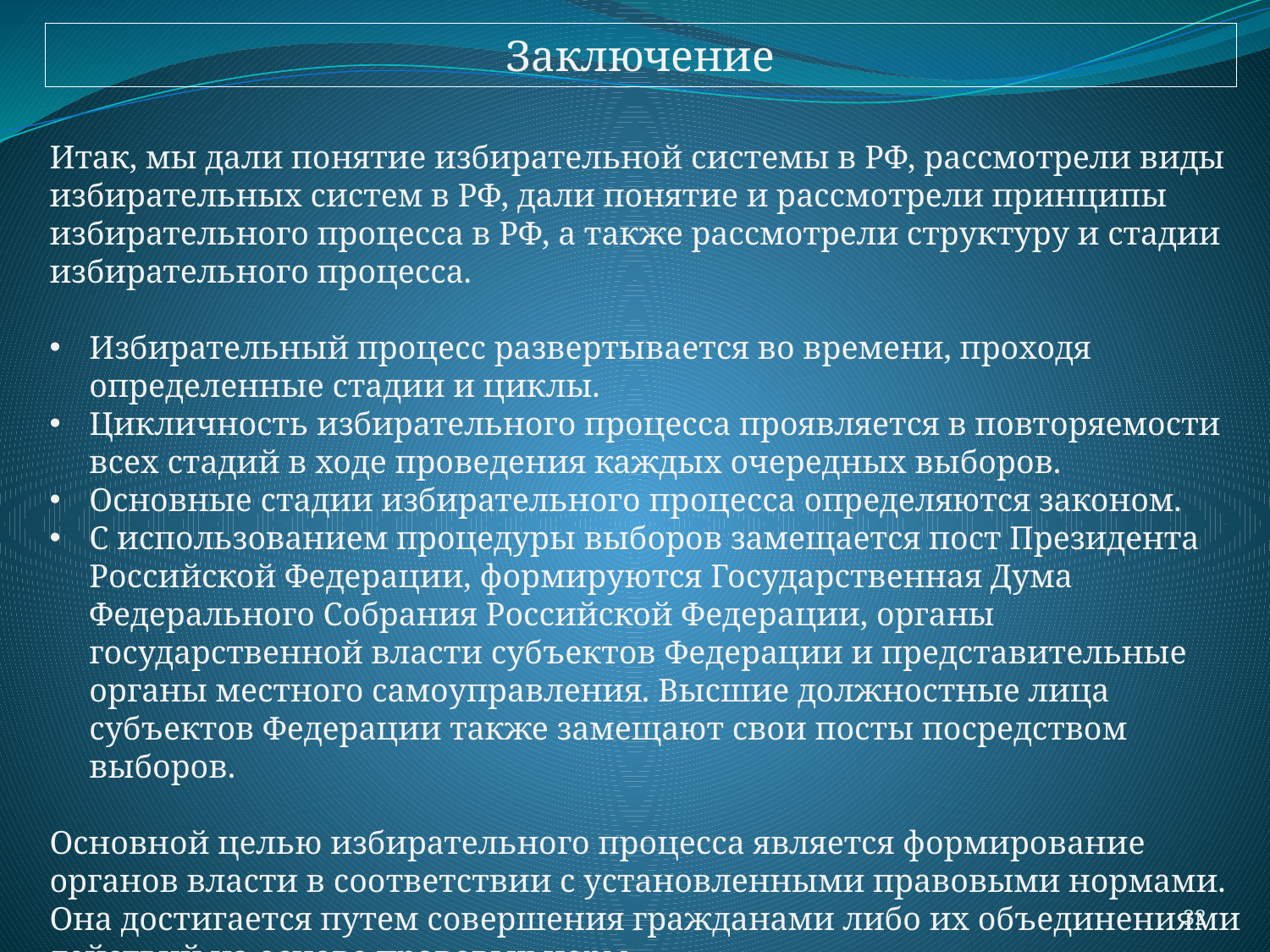

Заключение

Итак, мы дали понятие избирательной системы в РФ, рассмотрели виды избирательных систем в РФ, дали понятие и рассмотрели принципы избирательного процесса в РФ, а также рассмотрели структуру и стадии избирательного процесса.

Избирательный процесс развертывается во времени, проходя определенные стадии и циклы.
Цикличность избирательного процесса проявляется в повторяемости всех стадий в ходе проведения каждых очередных выборов.
Основные стадии избирательного процесса определяются законом.
С использованием процедуры выборов замещается пост Президента Российской Федерации, формируются Государственная Дума Федерального Собрания Российской Федерации, органы государственной власти субъектов Федерации и представительные органы местного самоуправления. Высшие должностные лица субъектов Федерации также замещают свои посты посредством выборов.

Основной целью избирательного процесса является формирование органов власти в соответствии с установленными правовыми нормами. Она достигается путем совершения гражданами либо их объединениями действий на основе правовых норм.

32